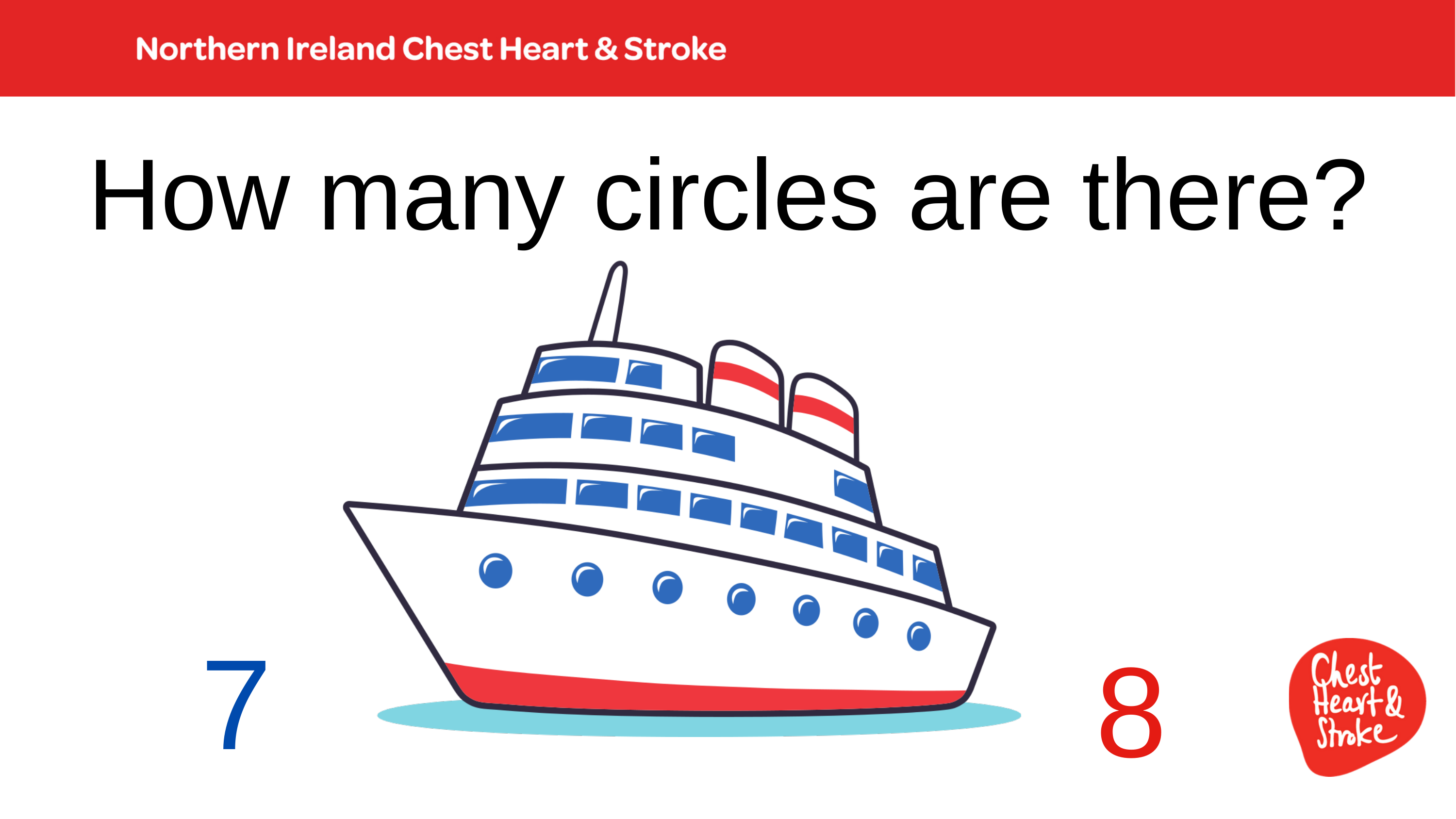

How many circles are there?

7
8